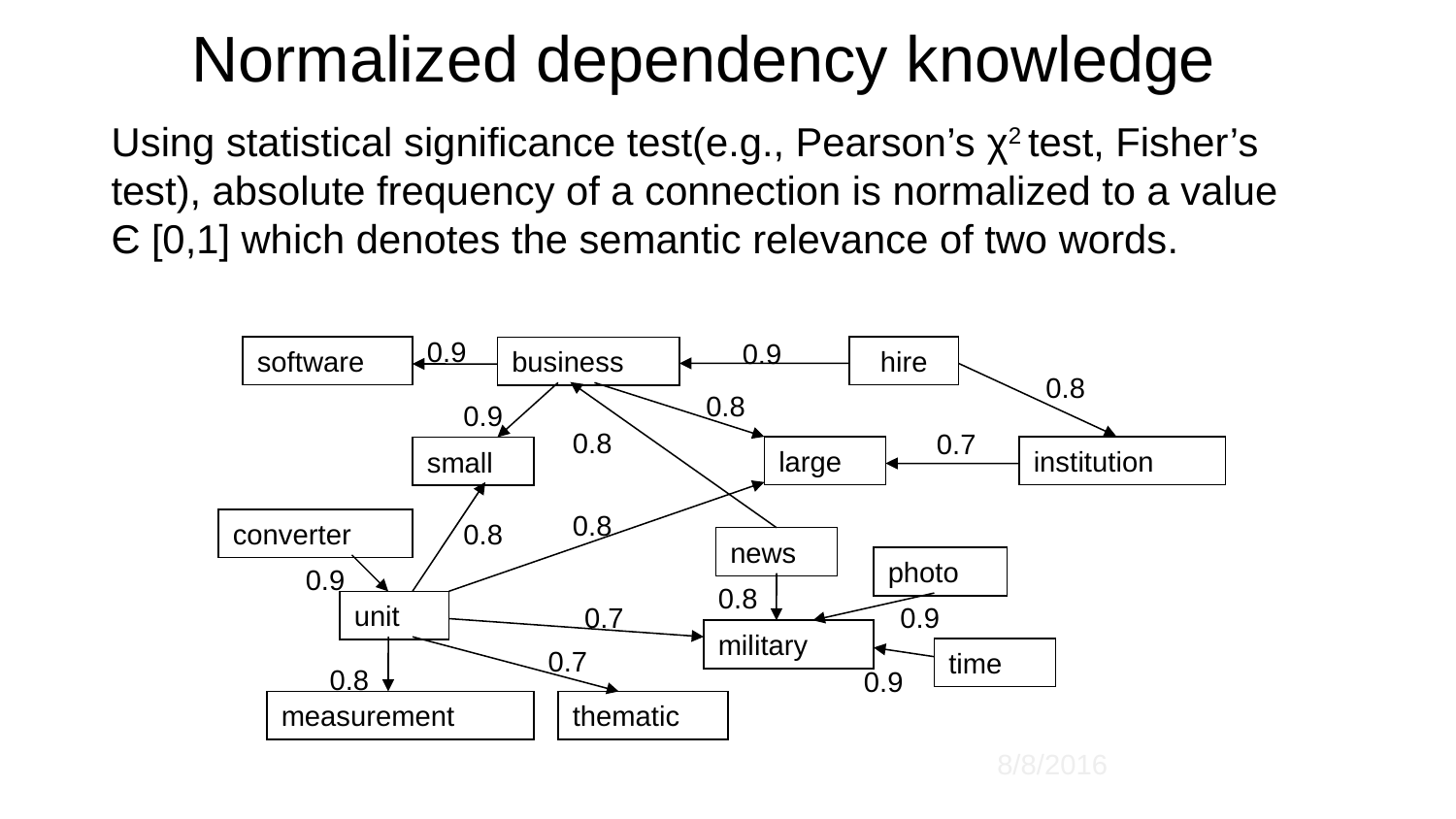

Normalized dependency knowledge
Using statistical significance test(e.g., Pearson’s χ2 test, Fisher’s test), absolute frequency of a connection is normalized to a value Є [0,1] which denotes the semantic relevance of two words.
0.9
0.9
software
hire
business

0.8

0.8

0.9
0.8
0.7
large
institution
small

0.8
converter
0.8
news
photo
0.9

0.8

unit
0.7

0.9

military

0.7
time

0.8
0.9
measurement
thematic
8/8/2016
15